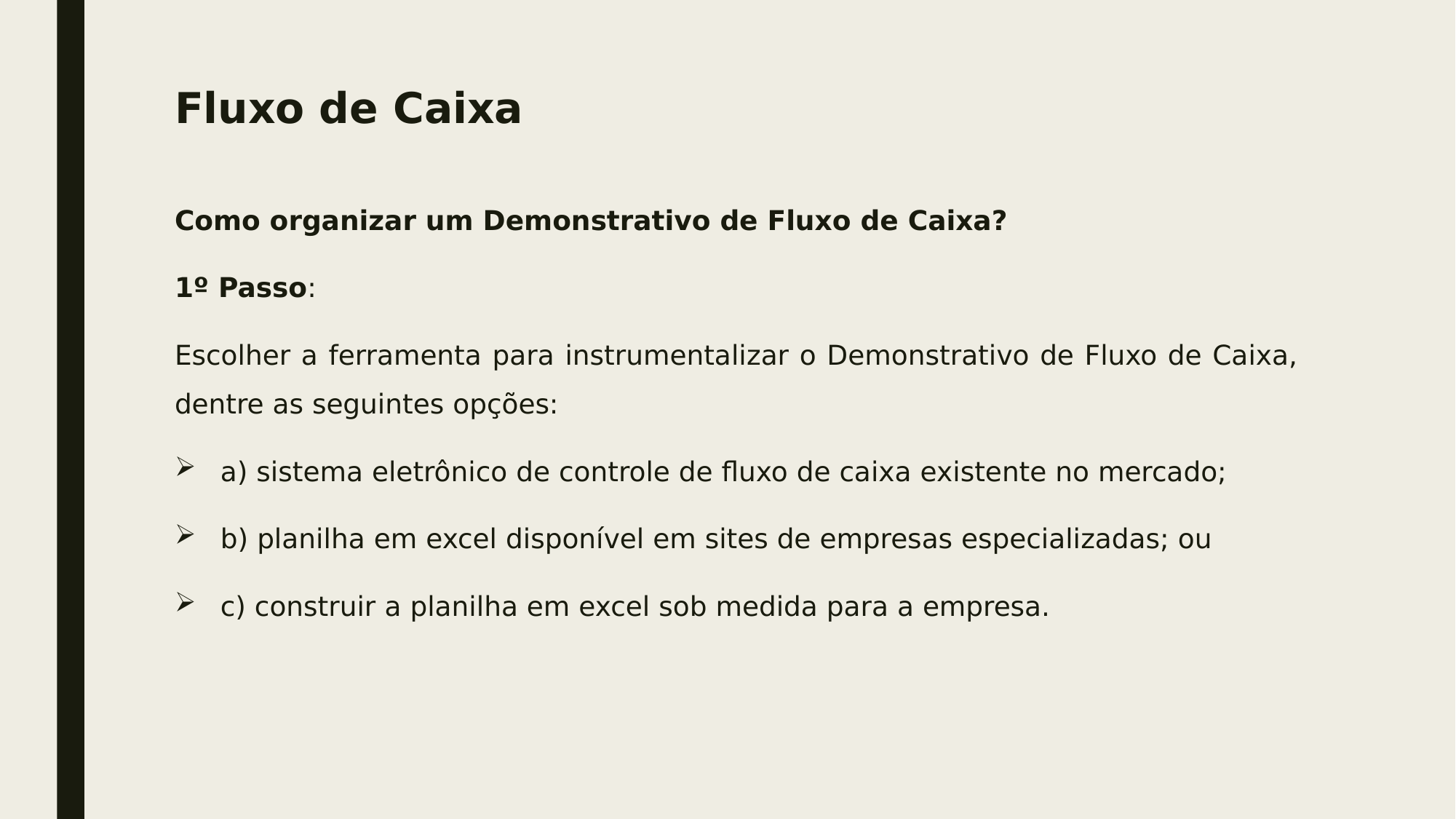

# Fluxo de Caixa
Como organizar um Demonstrativo de Fluxo de Caixa?
1º Passo:
Escolher a ferramenta para instrumentalizar o Demonstrativo de Fluxo de Caixa, dentre as seguintes opções:
a) sistema eletrônico de controle de fluxo de caixa existente no mercado;
b) planilha em excel disponível em sites de empresas especializadas; ou
c) construir a planilha em excel sob medida para a empresa.